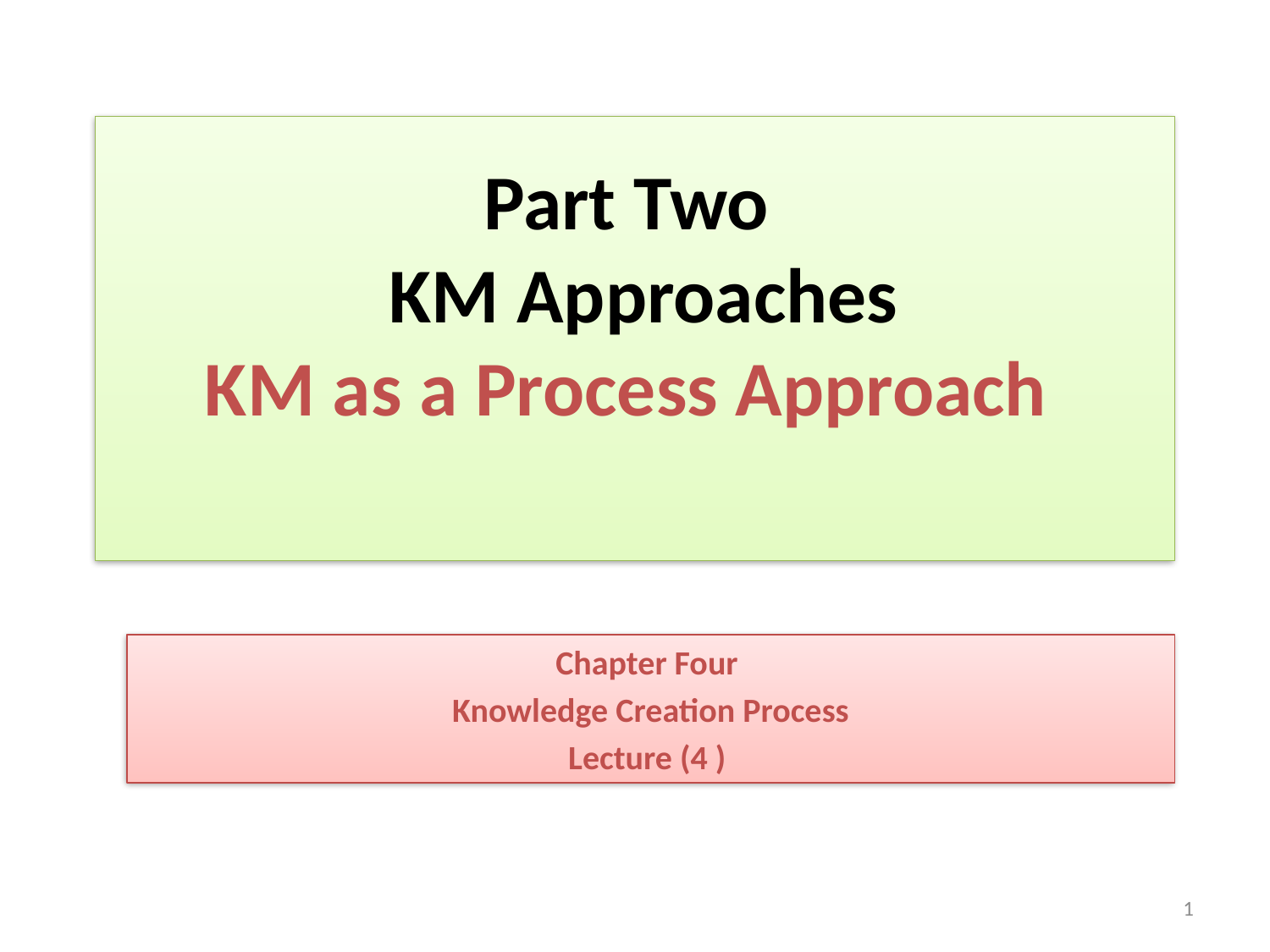

# Part Two KM Approaches KM as a Process Approach
Chapter Four
Knowledge Creation Process
Lecture (4 )
1